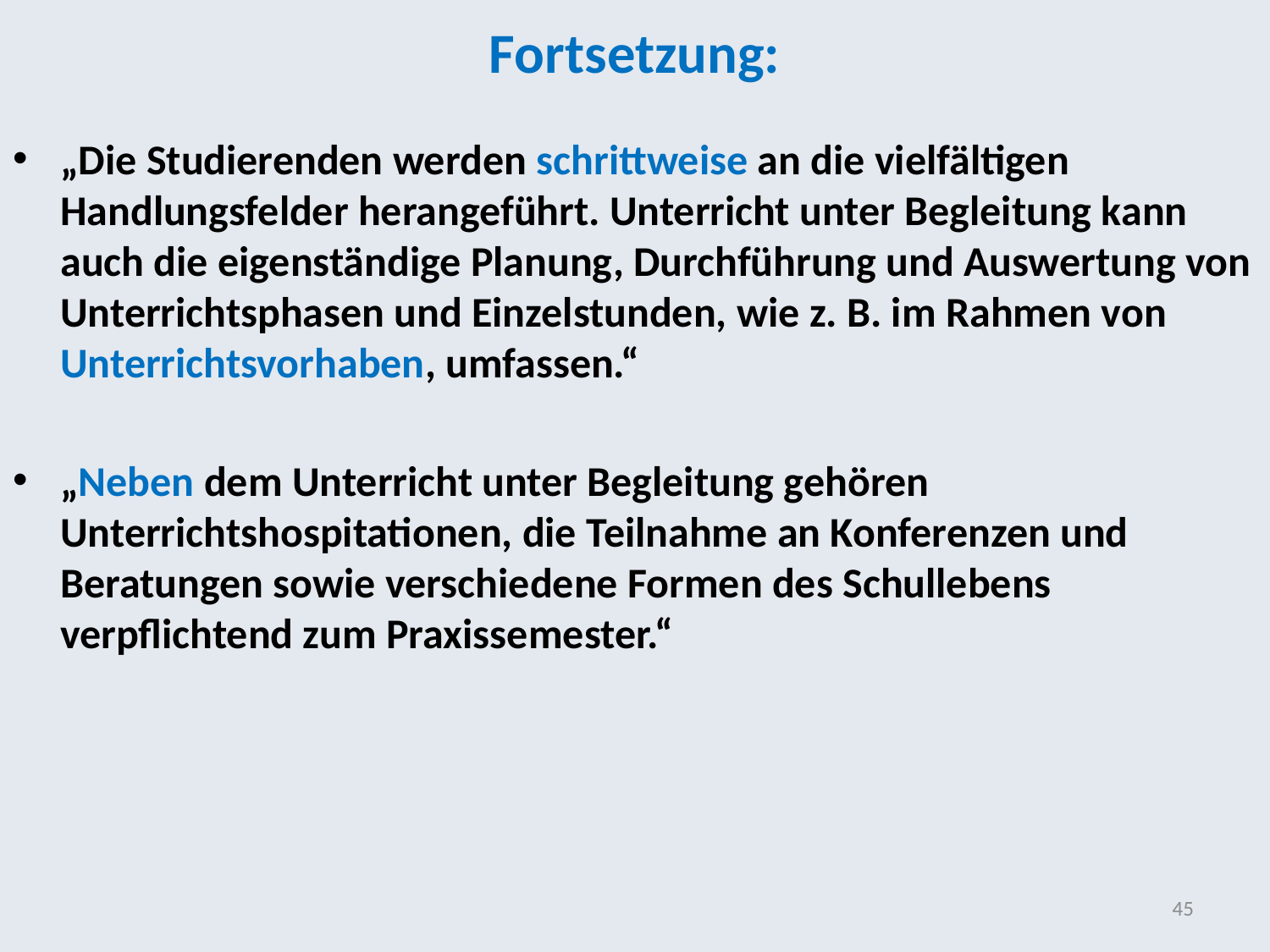

# Fortsetzung:
„Die Studierenden werden schrittweise an die vielfältigen Handlungsfelder herangeführt. Unterricht unter Begleitung kann auch die eigenständige Planung, Durchführung und Auswertung von Unterrichtsphasen und Einzelstunden, wie z. B. im Rahmen von Unterrichtsvorhaben, umfassen.“

„Neben dem Unterricht unter Begleitung gehören Unterrichtshospitationen, die Teilnahme an Konferenzen und Beratungen sowie verschiedene Formen des Schullebens verpflichtend zum Praxissemester.“

45